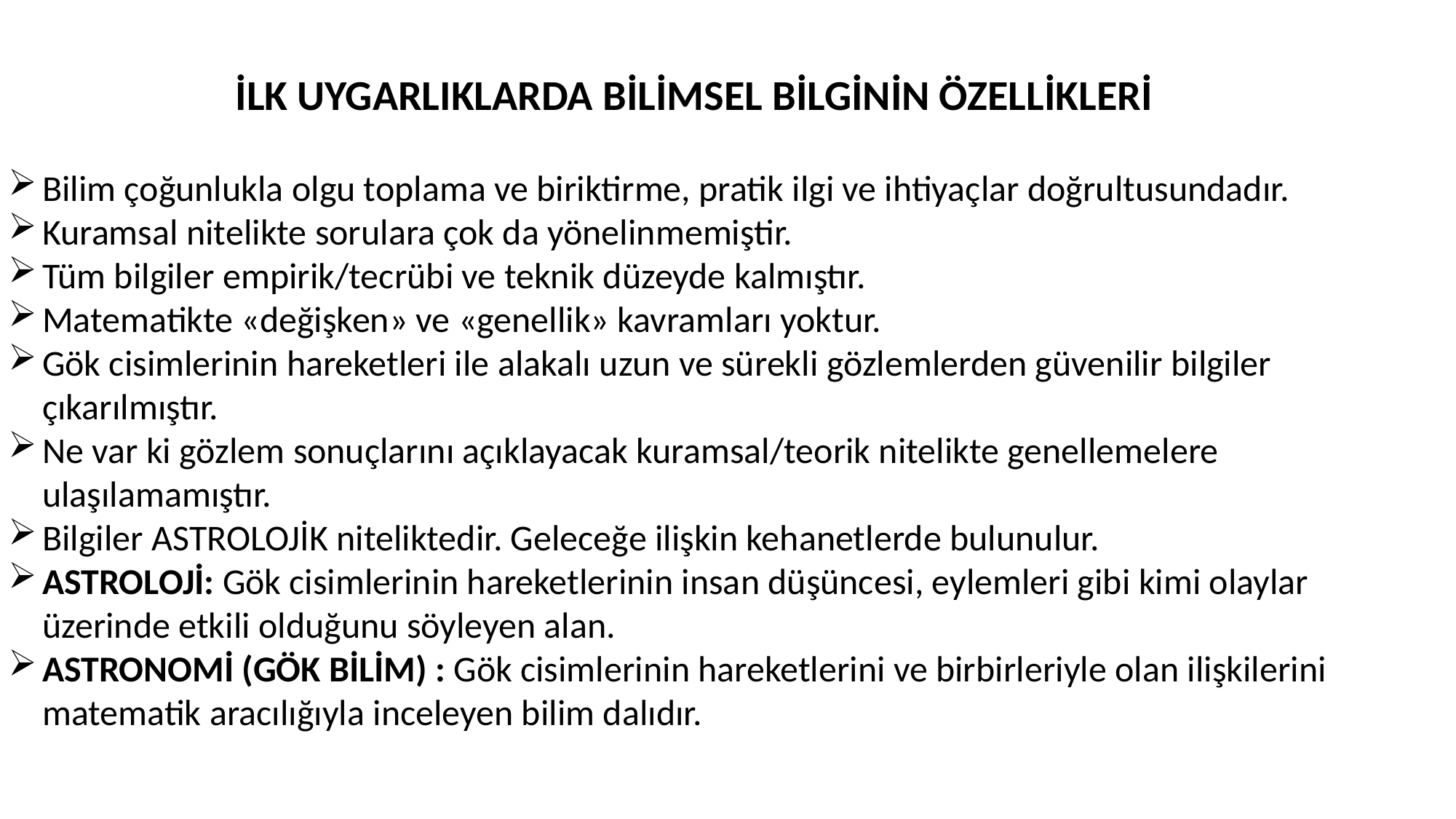

İLK UYGARLIKLARDA BİLİMSEL BİLGİNİN ÖZELLİKLERİ
Bilim çoğunlukla olgu toplama ve biriktirme, pratik ilgi ve ihtiyaçlar doğrultusundadır.
Kuramsal nitelikte sorulara çok da yönelinmemiştir.
Tüm bilgiler empirik/tecrübi ve teknik düzeyde kalmıştır.
Matematikte «değişken» ve «genellik» kavramları yoktur.
Gök cisimlerinin hareketleri ile alakalı uzun ve sürekli gözlemlerden güvenilir bilgiler çıkarılmıştır.
Ne var ki gözlem sonuçlarını açıklayacak kuramsal/teorik nitelikte genellemelere ulaşılamamıştır.
Bilgiler ASTROLOJİK niteliktedir. Geleceğe ilişkin kehanetlerde bulunulur.
ASTROLOJİ: Gök cisimlerinin hareketlerinin insan düşüncesi, eylemleri gibi kimi olaylar üzerinde etkili olduğunu söyleyen alan.
ASTRONOMİ (GÖK BİLİM) : Gök cisimlerinin hareketlerini ve birbirleriyle olan ilişkilerini matematik aracılığıyla inceleyen bilim dalıdır.